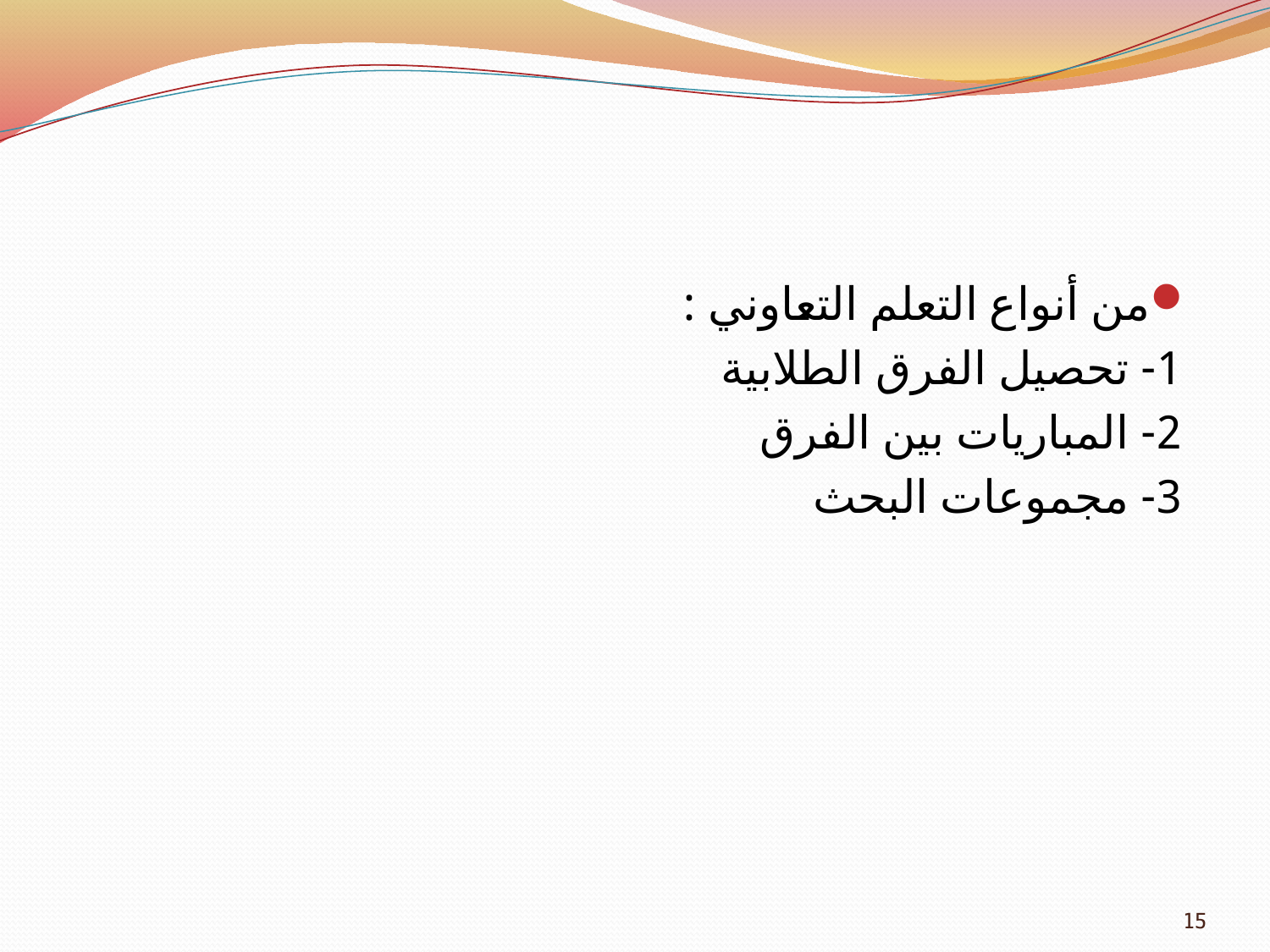

#
من أنواع التعلم التعاوني :
 1- تحصيل الفرق الطلابية
 2- المباريات بين الفرق
 3- مجموعات البحث
15